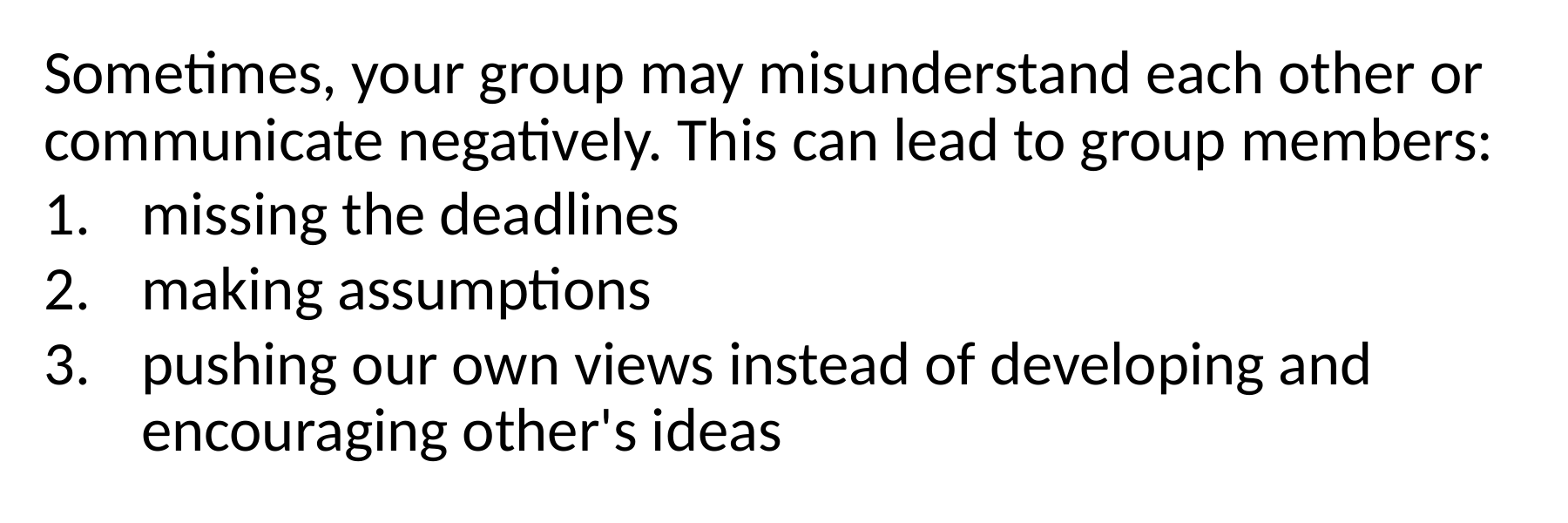

Sometimes, your group may misunderstand each other or communicate negatively. This can lead to group members:
missing the deadlines
making assumptions
pushing our own views instead of developing and encouraging other's ideas